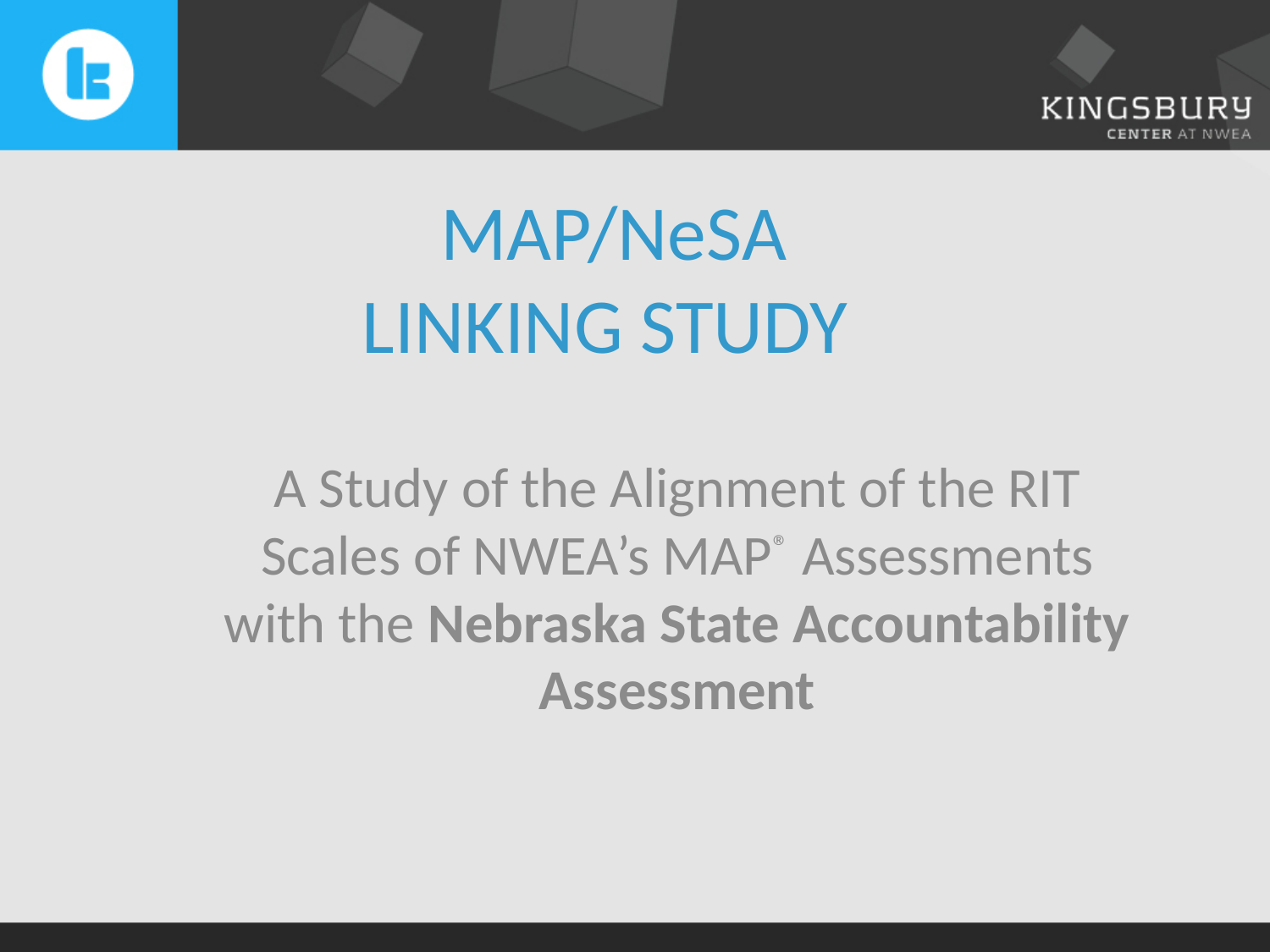

# MAP/NeSA LINKING STUDY
A Study of the Alignment of the RIT Scales of NWEA’s MAP® Assessments with the Nebraska State Accountability Assessment